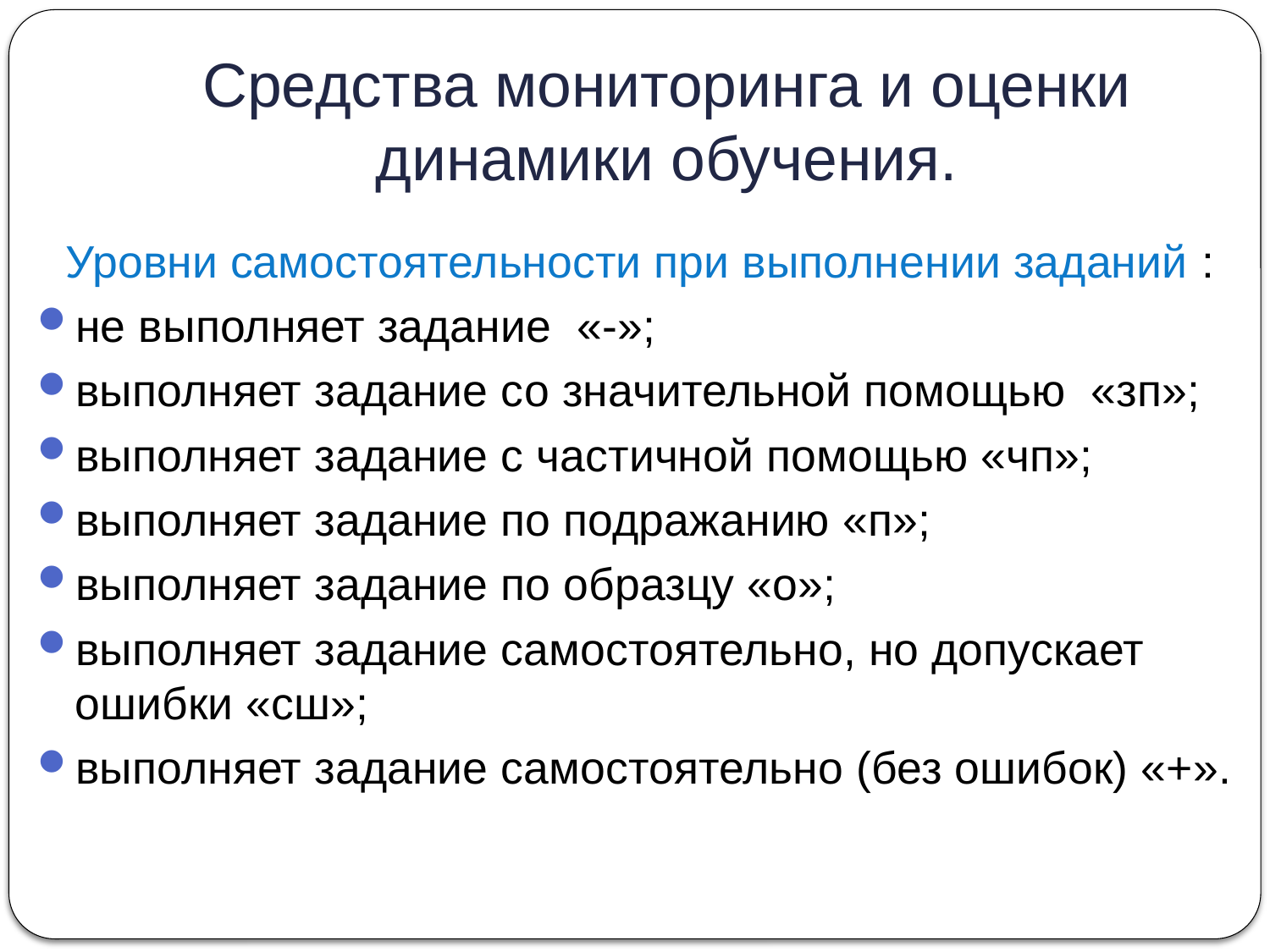

# Средства мониторинга и оценки динамики обучения.
Уровни самостоятельности при выполнении заданий :
не выполняет задание  «-»;
выполняет задание со значительной помощью  «зп»;
выполняет задание с частичной помощью «чп»;
выполняет задание по подражанию «п»;
выполняет задание по образцу «о»;
выполняет задание самостоятельно, но допускает ошибки «сш»;
выполняет задание самостоятельно (без ошибок) «+».